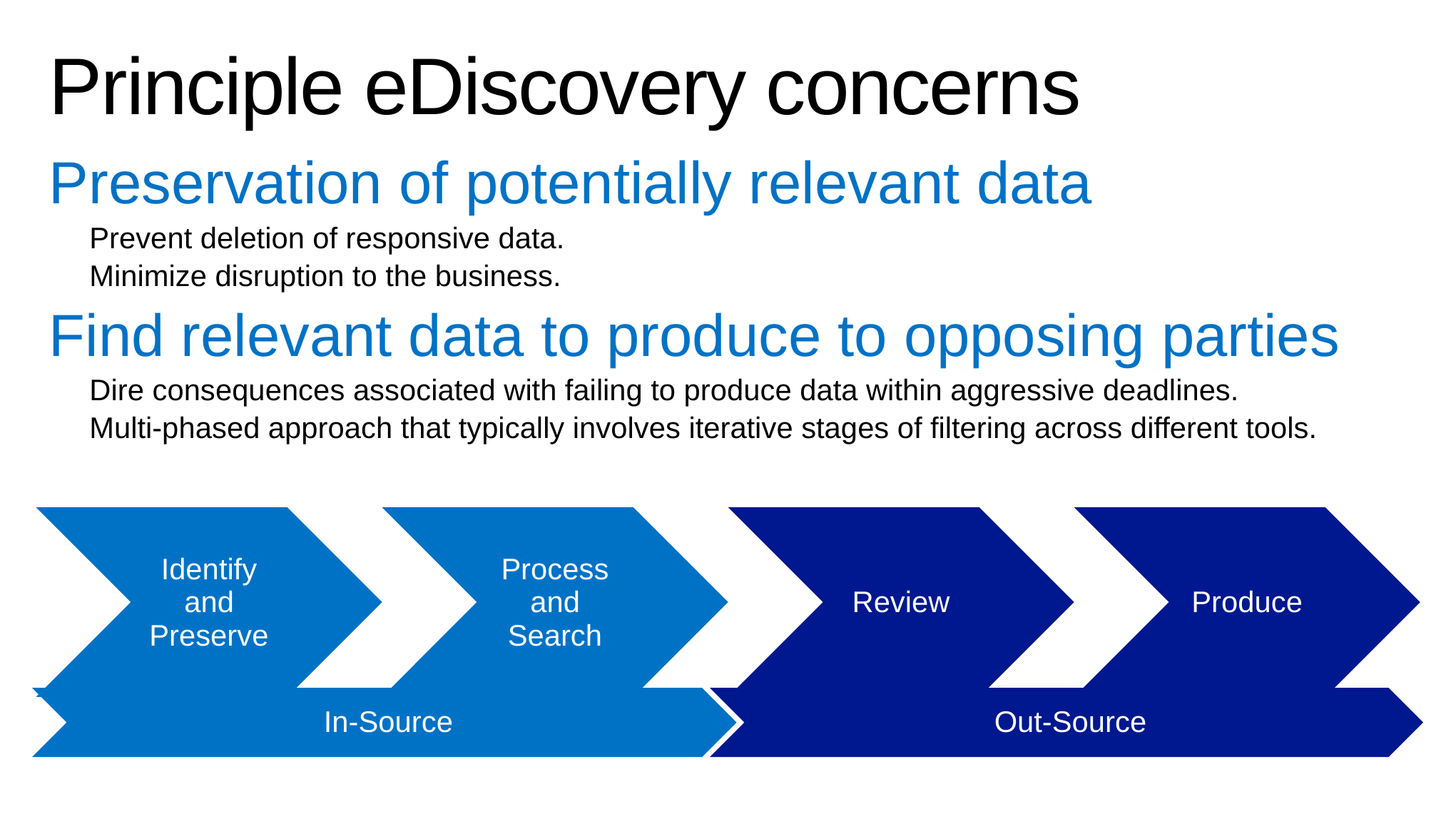

# Principle eDiscovery concerns
Preservation of potentially relevant data
Prevent deletion of responsive data.
Minimize disruption to the business.
Find relevant data to produce to opposing parties
Dire consequences associated with failing to produce data within aggressive deadlines.
Multi-phased approach that typically involves iterative stages of filtering across different tools.
Identify and Preserve
Process and Search
Review
Produce

In-Source

Out-Source